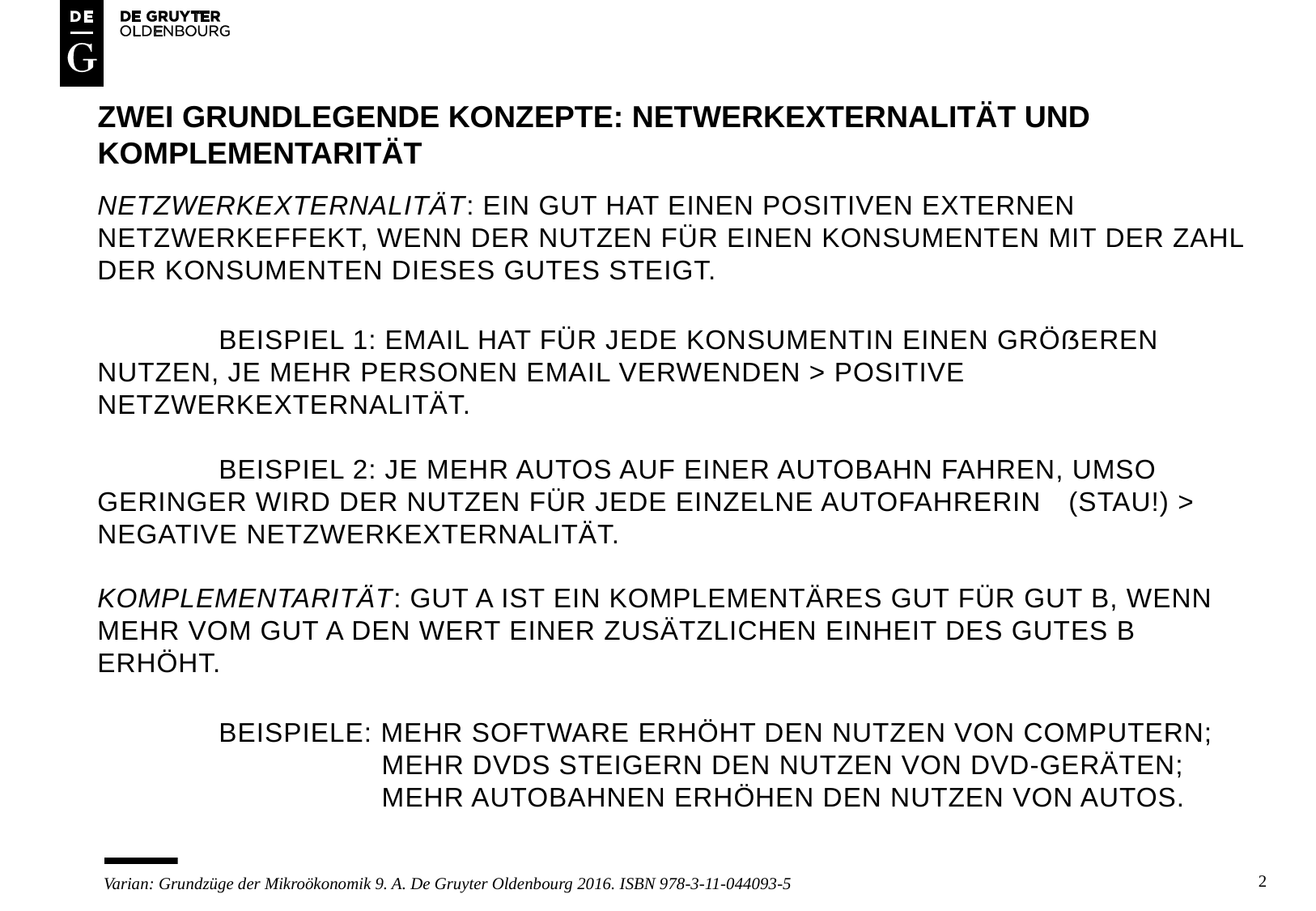

# Zwei grundlegende konzepte: Netwerkexternalität und Komplementarität
netzwerkExternalität: ein gut hat einen positiven externen netzwerkeffekt, wenn der nutzen für einen konsumenten mit der zahl der konsumenten dieses gutes steigt.
	Beispiel 1: email hat für jede konsumentin einen größeren 	nutzen, je mehr personen email verwenden > positive 		netzwerkexternalität.
	Beispiel 2: je mehr autos auf einer autobahn fahren, umso 	geringer wird der nutzen für jede einzelne autofahrerin 	(Stau!) > negative netzwerkexternalität.
Komplementarität: gut a ist ein komplementäres gut für gut b, wenn mehr vom Gut a den wert einer zusätzlichen einheit des gutes B erhöht.
	beispiele: mehr software erhöht den nutzen von computern;
		     mehr dvds steigern den nutzen von DVD-geräten;
		     Mehr autobahnen erhöhen den nutzen von autos.

2
Varian: Grundzüge der Mikroökonomik 9. A. De Gruyter Oldenbourg 2016. ISBN 978-3-11-044093-5